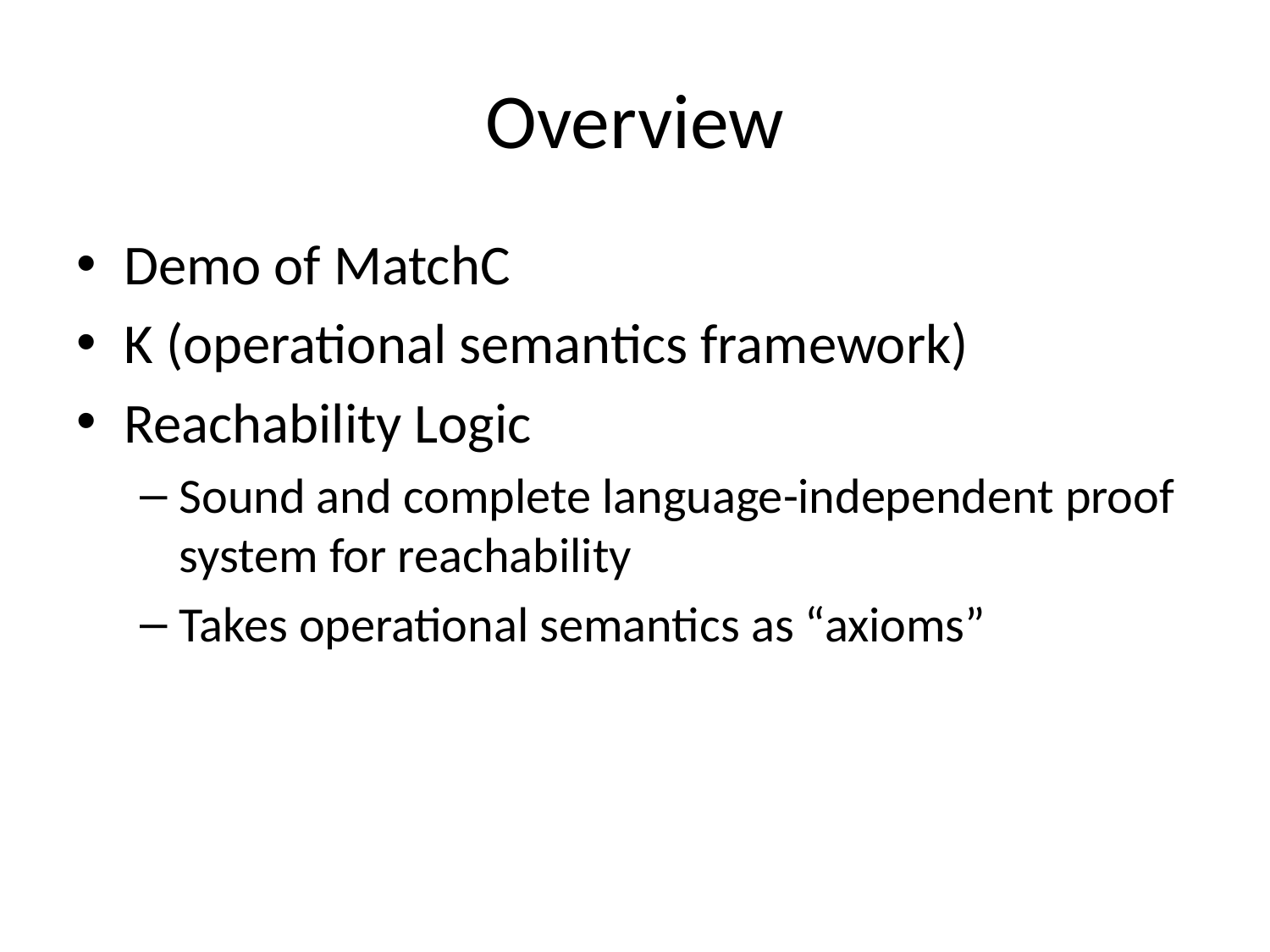

# Overview
Demo of MatchC
K (operational semantics framework)
Reachability Logic
Sound and complete language-independent proof system for reachability
Takes operational semantics as “axioms”